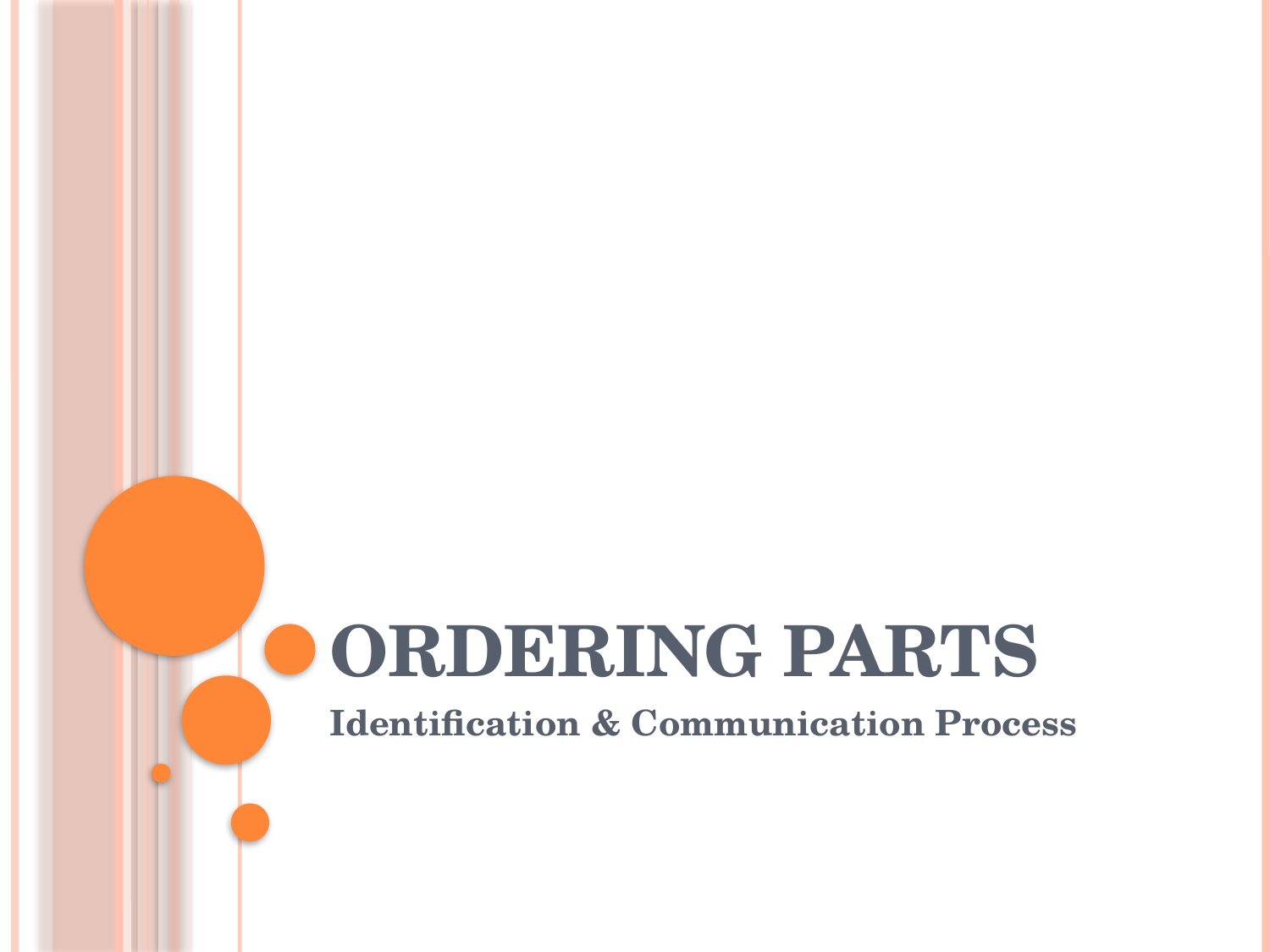

# Ordering Parts
Identification & Communication Process